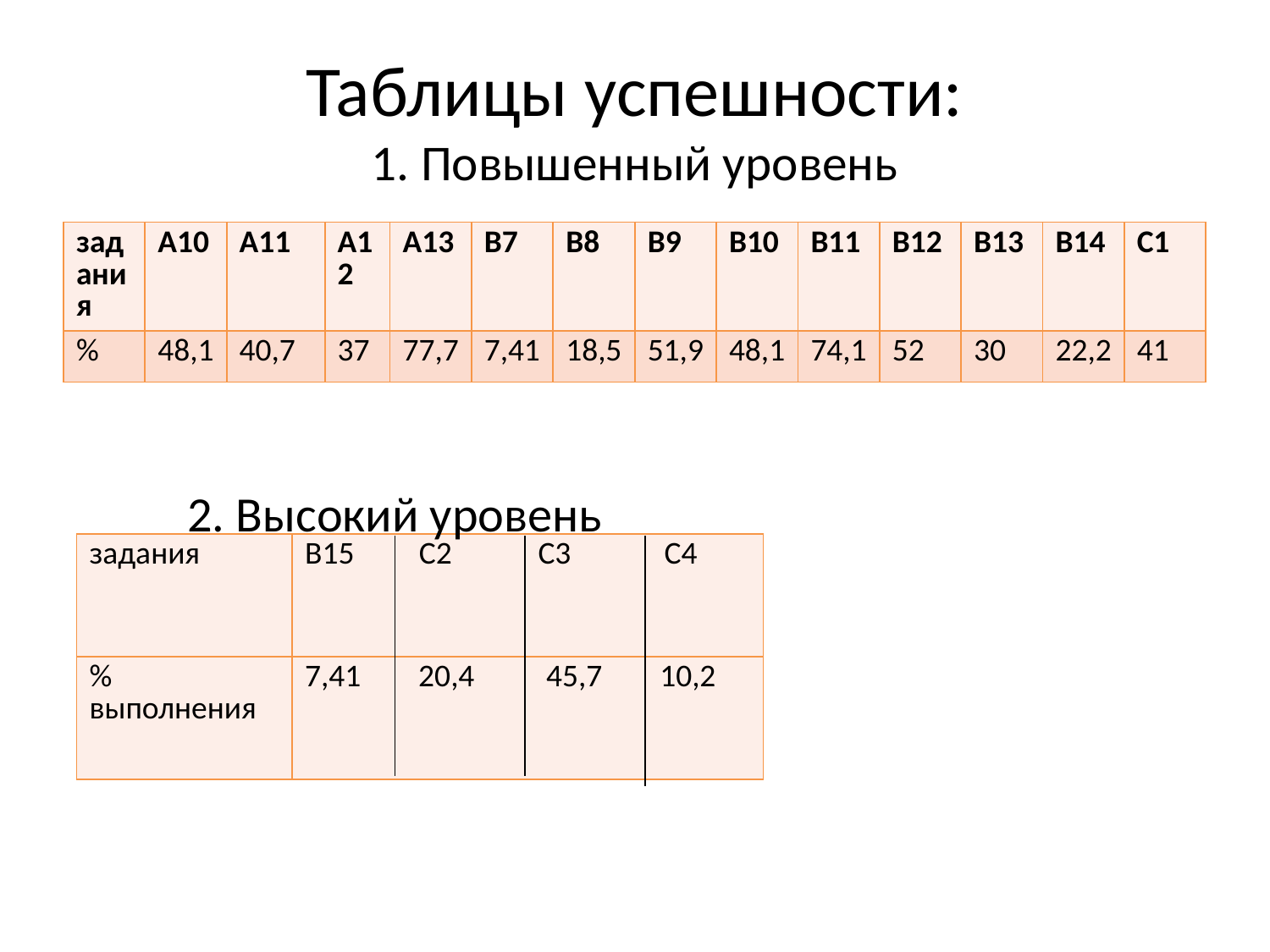

# Таблицы успешности: 1. Повышенный уровень
| задания | А10 | А11 | А12 | А13 | В7 | В8 | В9 | В10 | В11 | В12 | В13 | В14 | С1 |
| --- | --- | --- | --- | --- | --- | --- | --- | --- | --- | --- | --- | --- | --- |
| % | 48,1 | 40,7 | 37 | 77,7 | 7,41 | 18,5 | 51,9 | 48,1 | 74,1 | 52 | 30 | 22,2 | 41 |
2. Высокий уровень
| задания | В15 С2 С3 С4 |
| --- | --- |
| % выполнения | 7,41 20,4 45,7 10,2 |